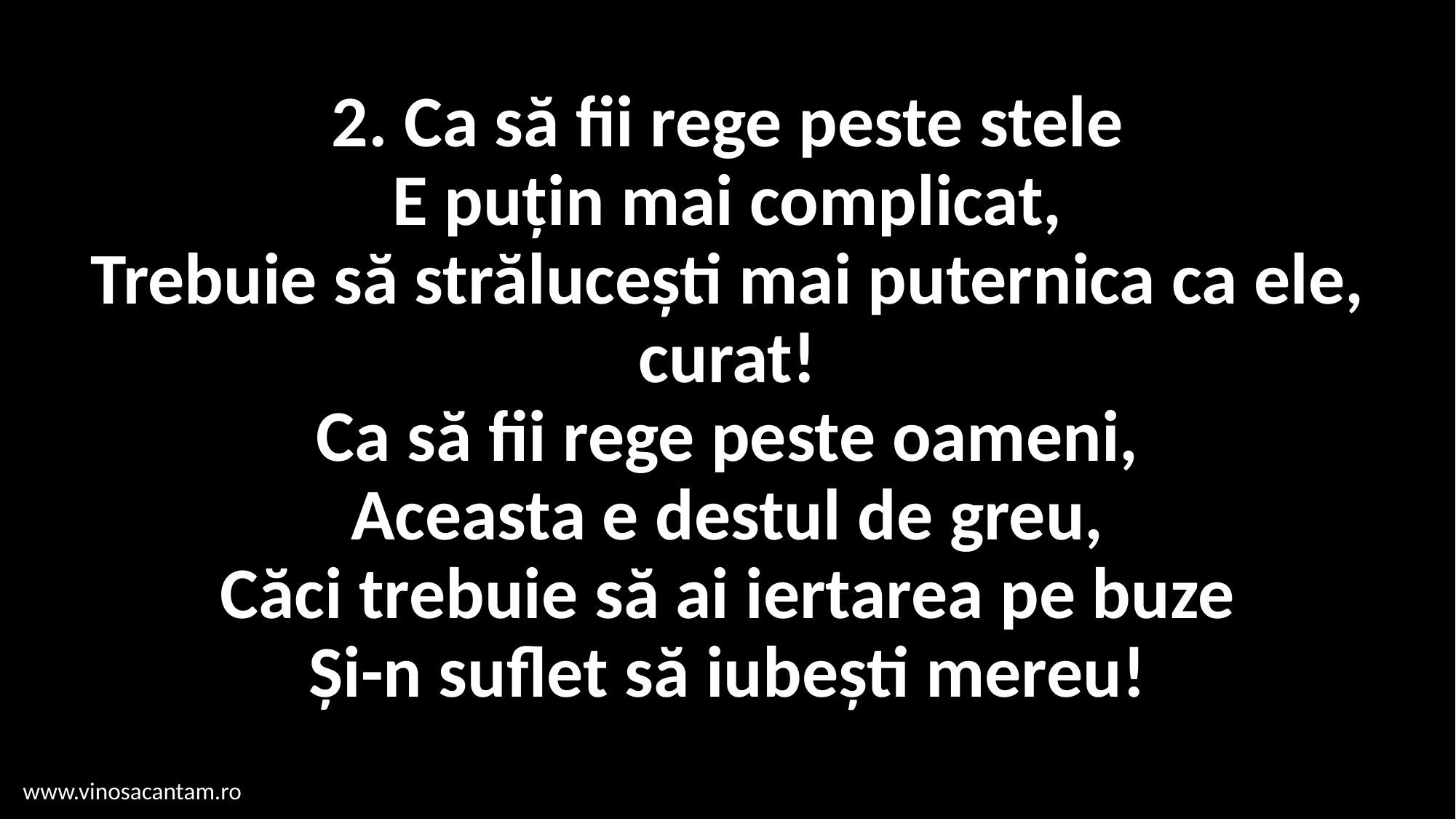

# 2. Ca să fii rege peste stele E puțin mai complicat, Trebuie să strălucești mai puternica ca ele, curat! Ca să fii rege peste oameni, Aceasta e destul de greu, Căci trebuie să ai iertarea pe buze Și-n suflet să iubești mereu!
www.vinosacantam.ro